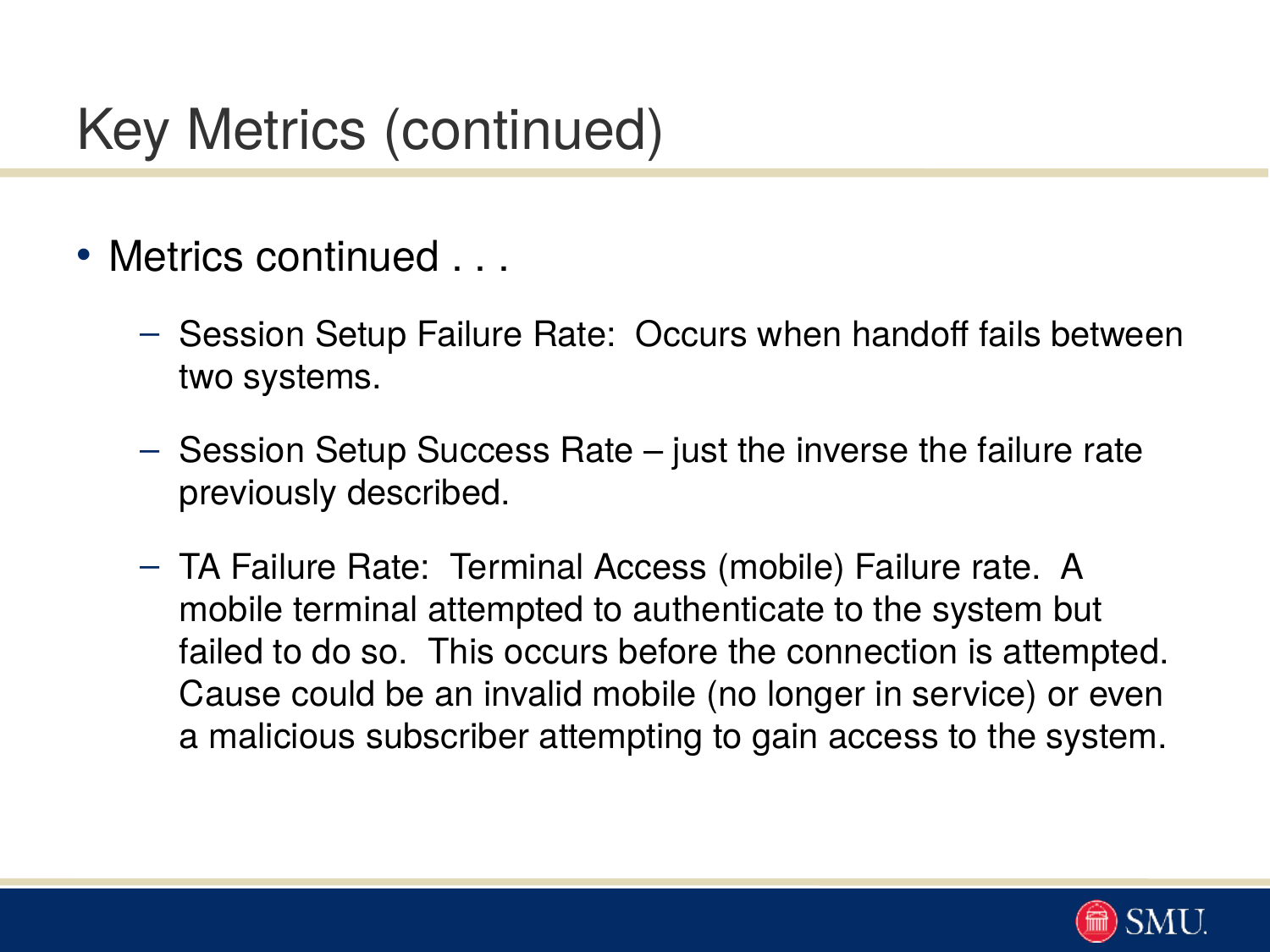

# Key Metrics (continued)
Metrics continued . . .
Session Setup Failure Rate:  Occurs when handoff fails between two systems.
Session Setup Success Rate – just the inverse the failure rate previously described.
TA Failure Rate:  Terminal Access (mobile) Failure rate.  A mobile terminal attempted to authenticate to the system but failed to do so.  This occurs before the connection is attempted.  Cause could be an invalid mobile (no longer in service) or even a malicious subscriber attempting to gain access to the system.